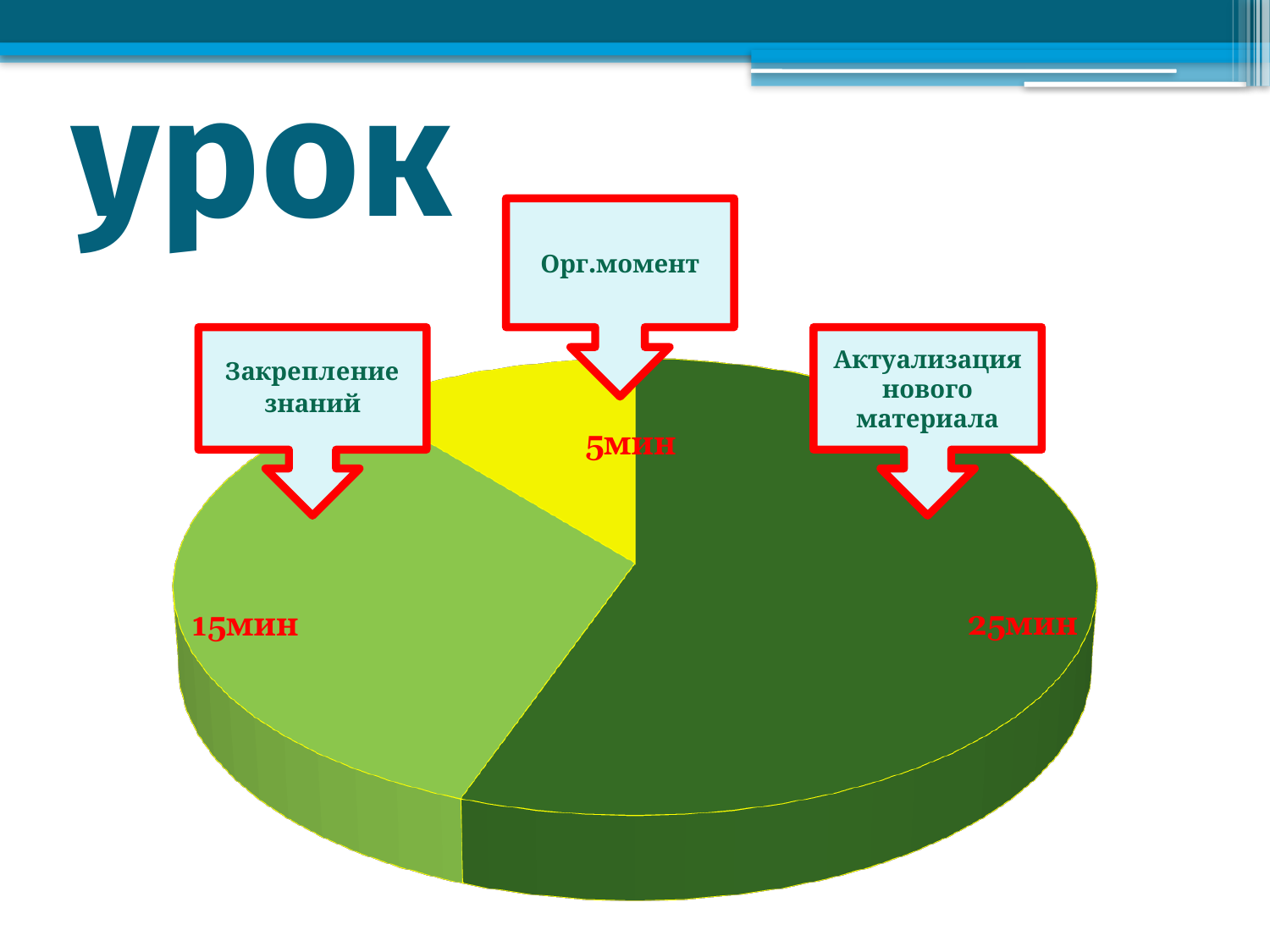

# урок
Орг.момент

[unsupported chart]

Актуализация нового материала